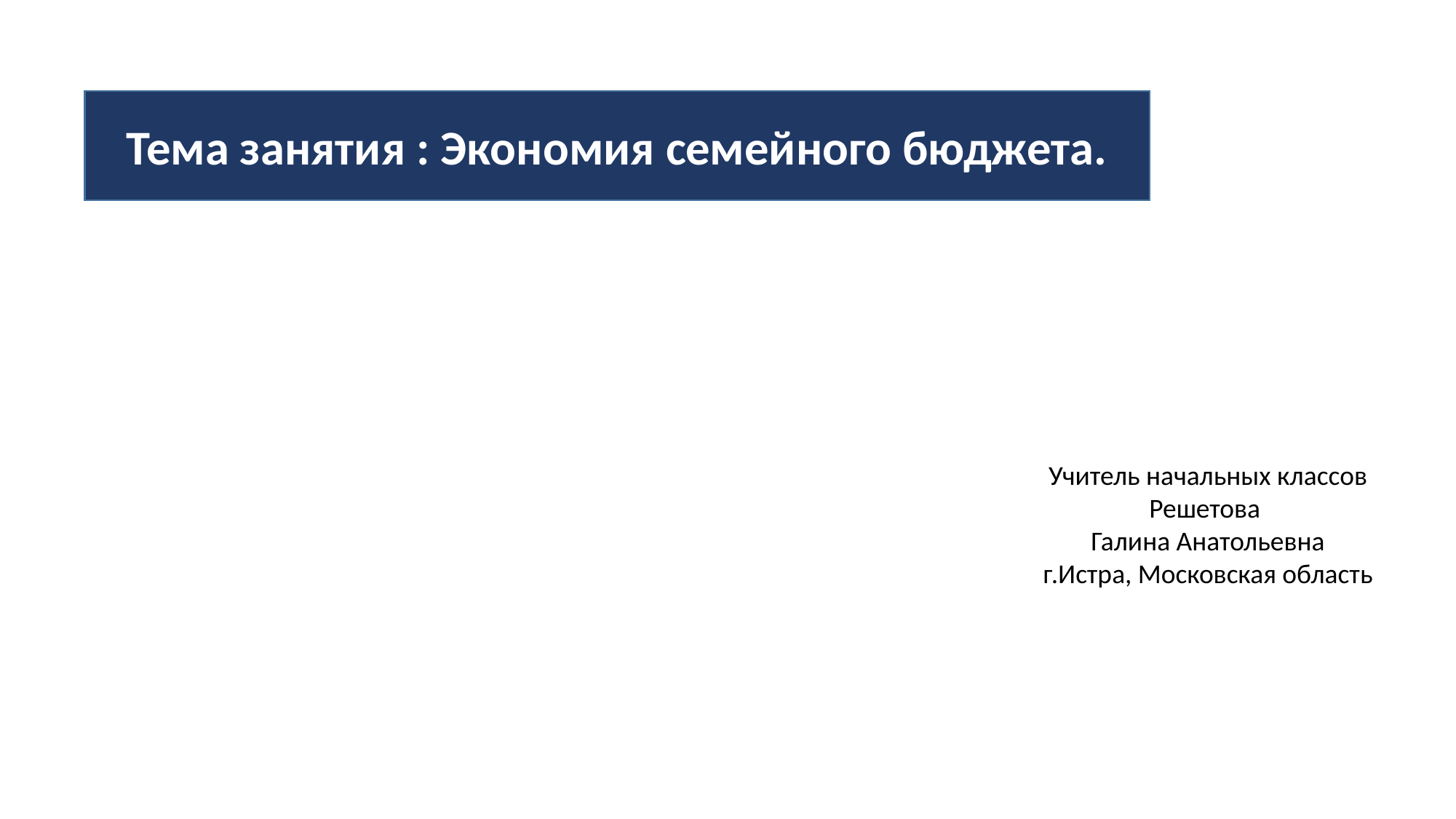

Тема занятия : Экономия семейного бюджета.
Учитель начальных классов
Решетова
Галина Анатольевна
г.Истра, Московская область